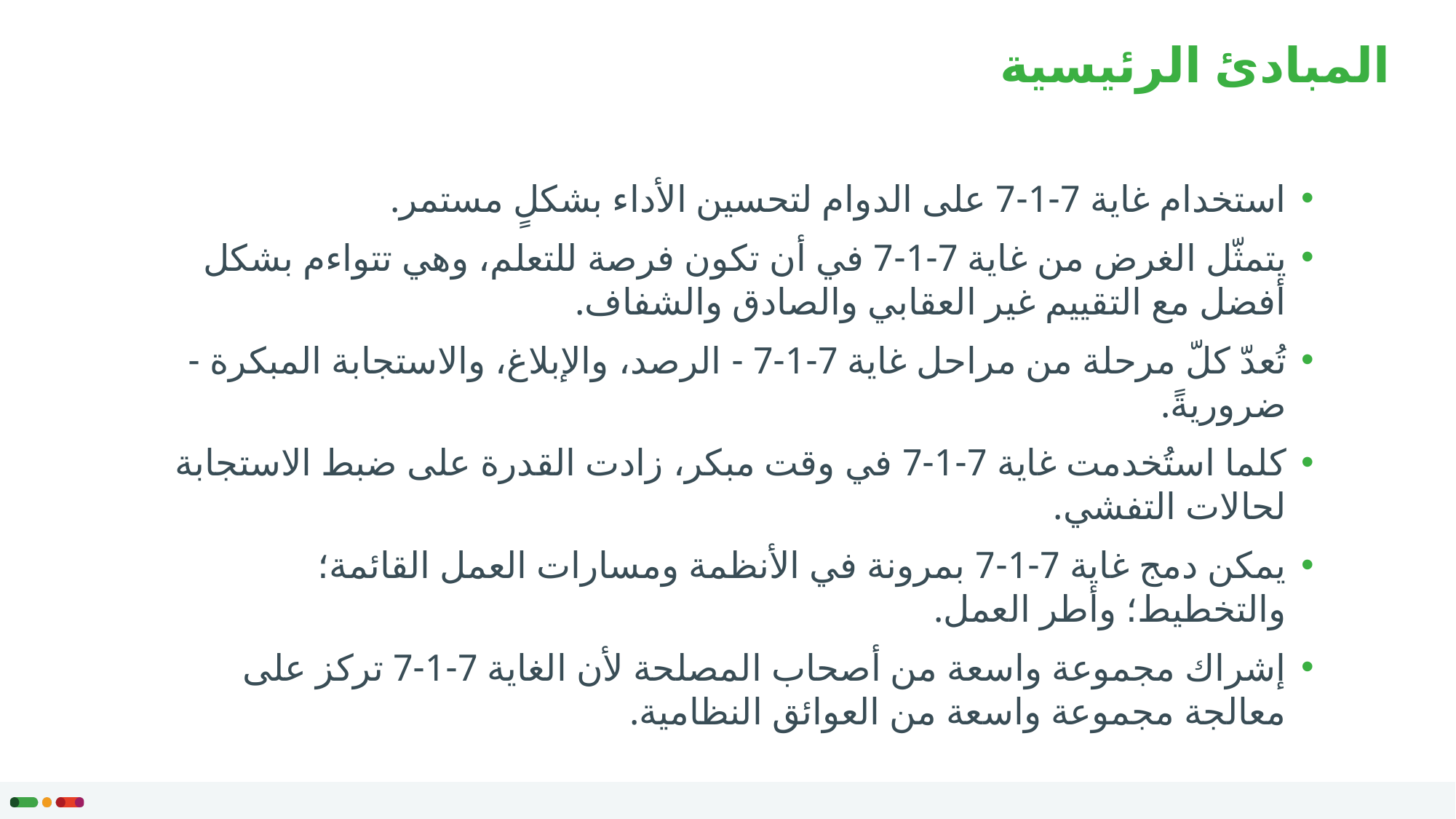

# المبادئ الرئيسية
استخدام غاية 7-1-7 على الدوام لتحسين الأداء بشكلٍ مستمر.
يتمثّل الغرض من غاية 7-1-7 في أن تكون فرصة للتعلم، وهي تتواءم بشكل أفضل مع التقييم غير العقابي والصادق والشفاف.
تُعدّ كلّ مرحلة من مراحل غاية 7-1-7 - الرصد، والإبلاغ، والاستجابة المبكرة - ضروريةً.
كلما استُخدمت غاية 7-1-7 في وقت مبكر، زادت القدرة على ضبط الاستجابة لحالات التفشي.
يمكن دمج غاية 7-1-7 بمرونة في الأنظمة ومسارات العمل القائمة؛ والتخطيط؛ وأطر العمل.
إشراك مجموعة واسعة من أصحاب المصلحة لأن الغاية 7-1-7 تركز على معالجة مجموعة واسعة من العوائق النظامية.